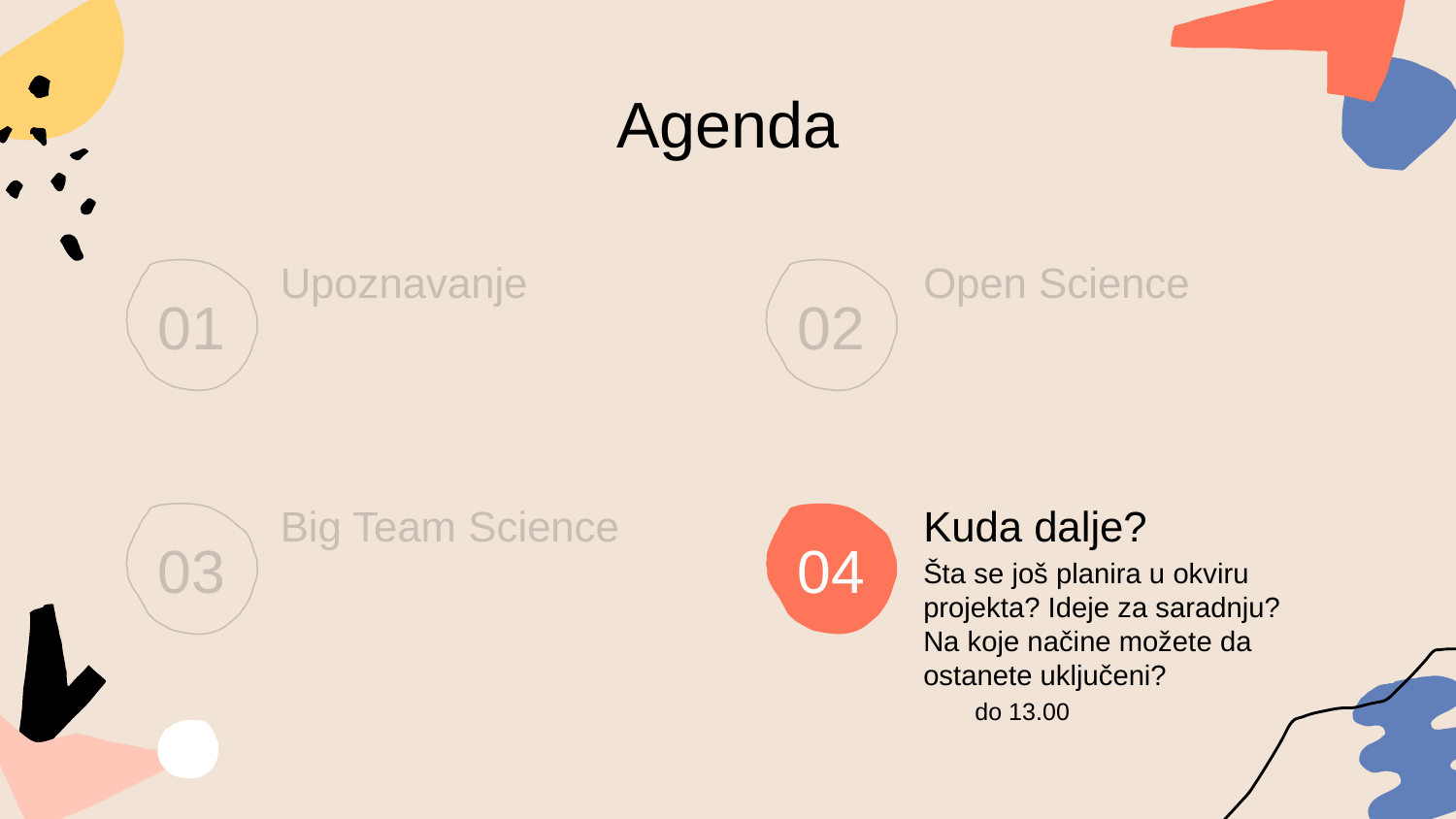

Agenda
# Upoznavanje
Open Science

01
02
Big Team Science
Kuda dalje?

03
04
Šta se još planira u okviru projekta? Ideje za saradnju?
Na koje načine možete da ostanete uključeni?
do 13.00